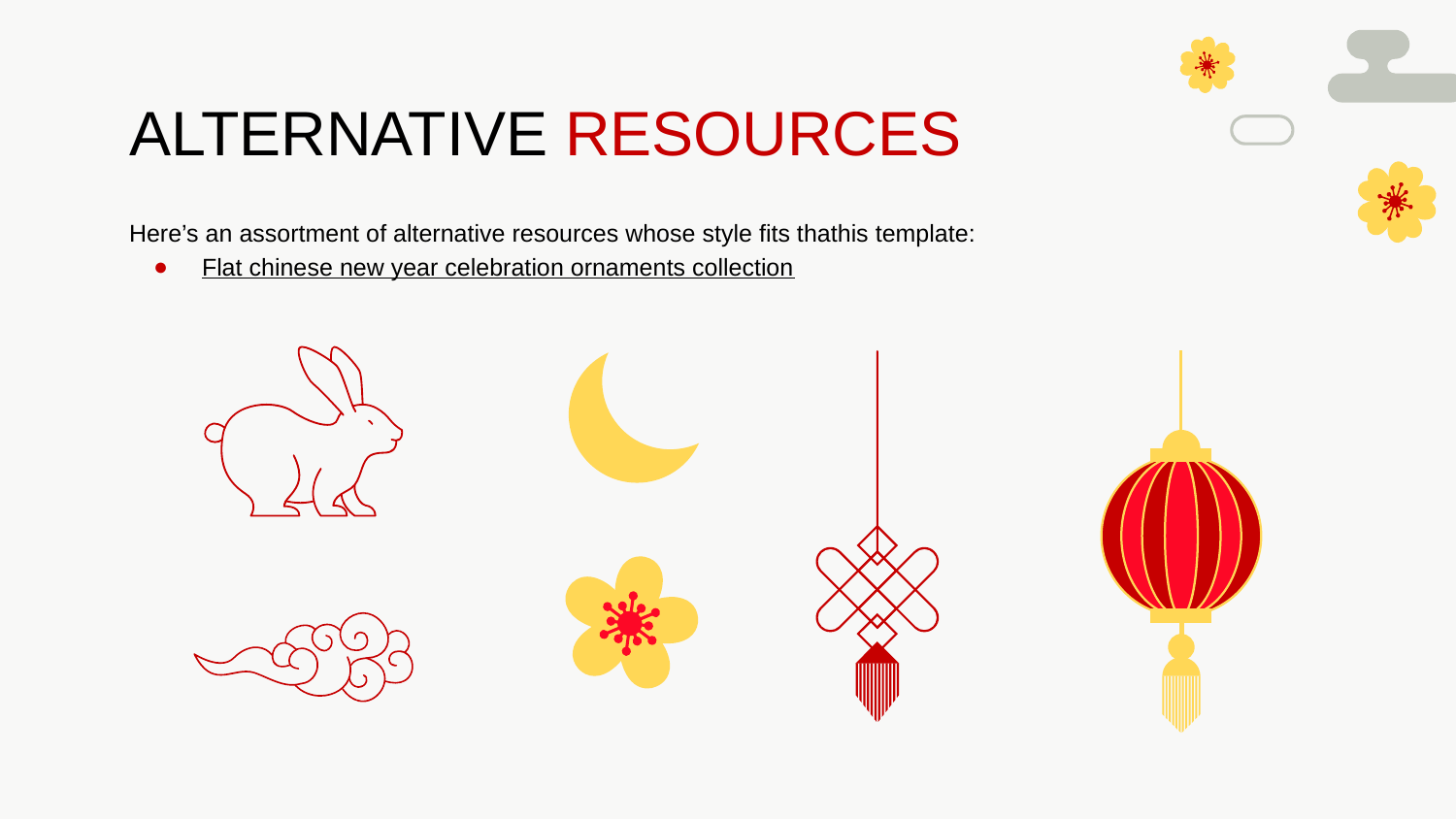

# ALTERNATIVE RESOURCES

Here’s an assortment of alternative resources whose style fits thathis template:
Flat chinese new year celebration ornaments collection